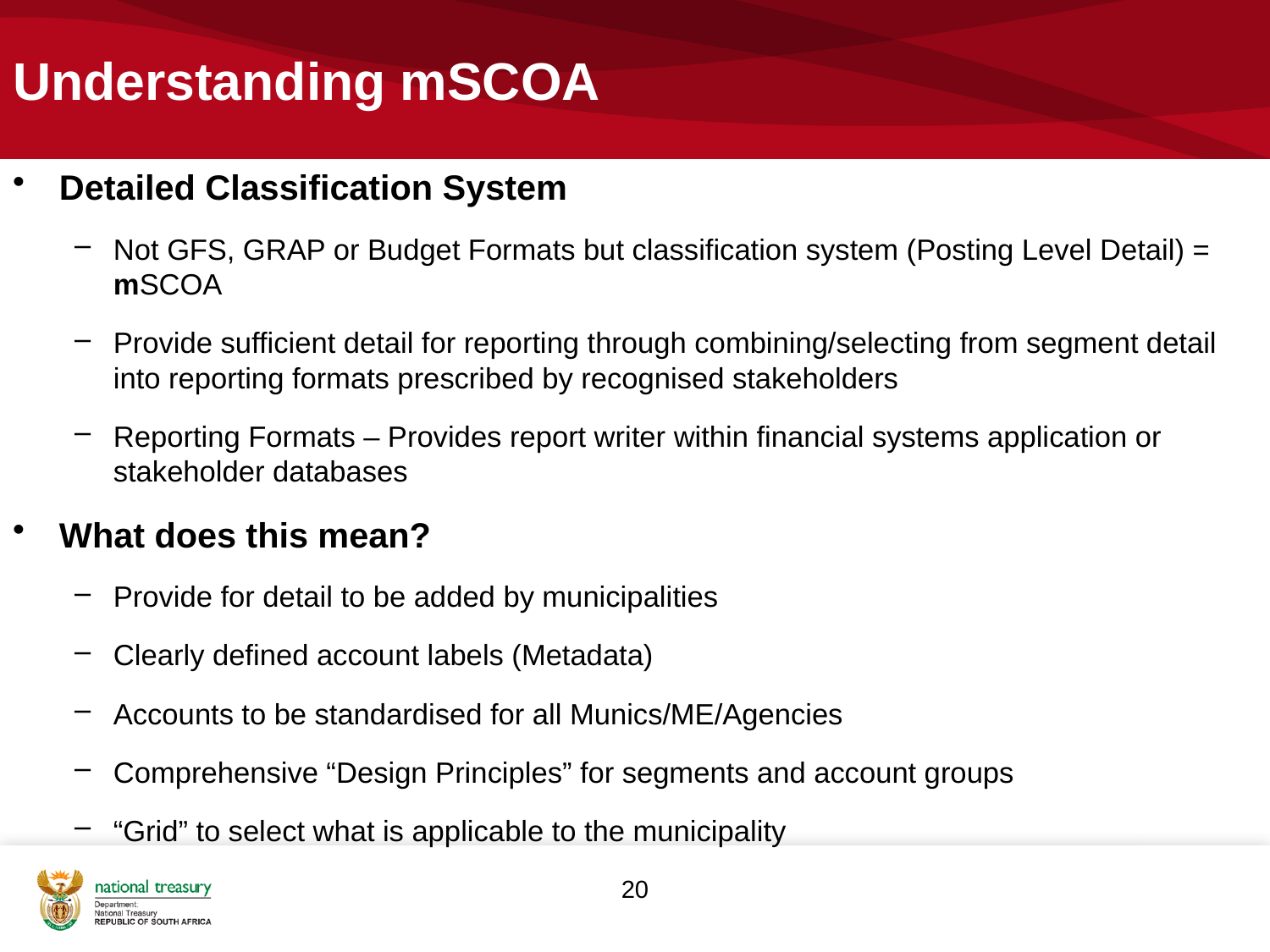

# Understanding mSCOA
Detailed Classification System
Not GFS, GRAP or Budget Formats but classification system (Posting Level Detail) = mSCOA
Provide sufficient detail for reporting through combining/selecting from segment detail into reporting formats prescribed by recognised stakeholders
Reporting Formats – Provides report writer within financial systems application or stakeholder databases
What does this mean?
Provide for detail to be added by municipalities
Clearly defined account labels (Metadata)
Accounts to be standardised for all Munics/ME/Agencies
Comprehensive “Design Principles” for segments and account groups
“Grid” to select what is applicable to the municipality

20